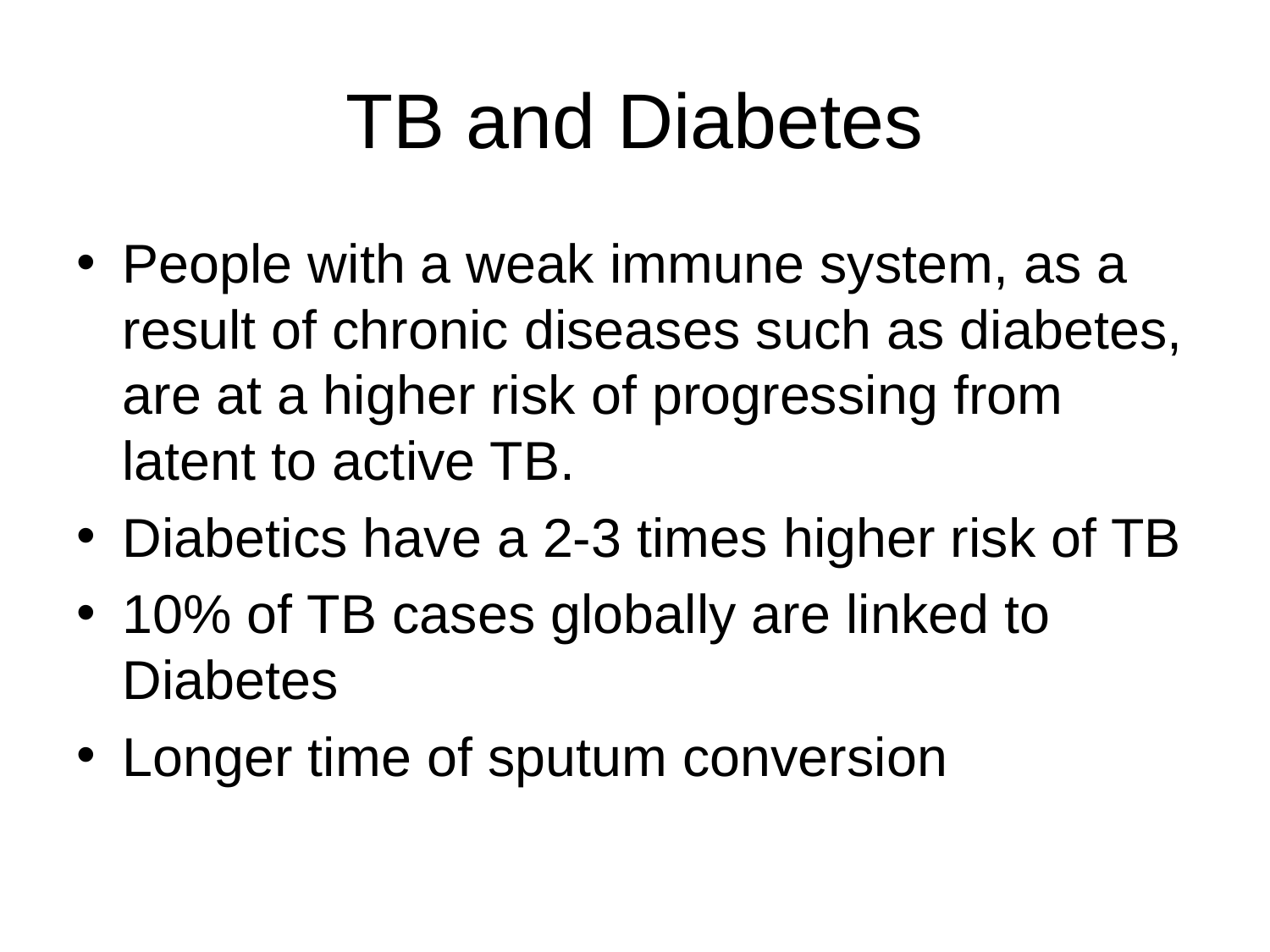

# TB and Diabetes
People with a weak immune system, as a result of chronic diseases such as diabetes, are at a higher risk of progressing from latent to active TB.
Diabetics have a 2-3 times higher risk of TB
10% of TB cases globally are linked to Diabetes
Longer time of sputum conversion